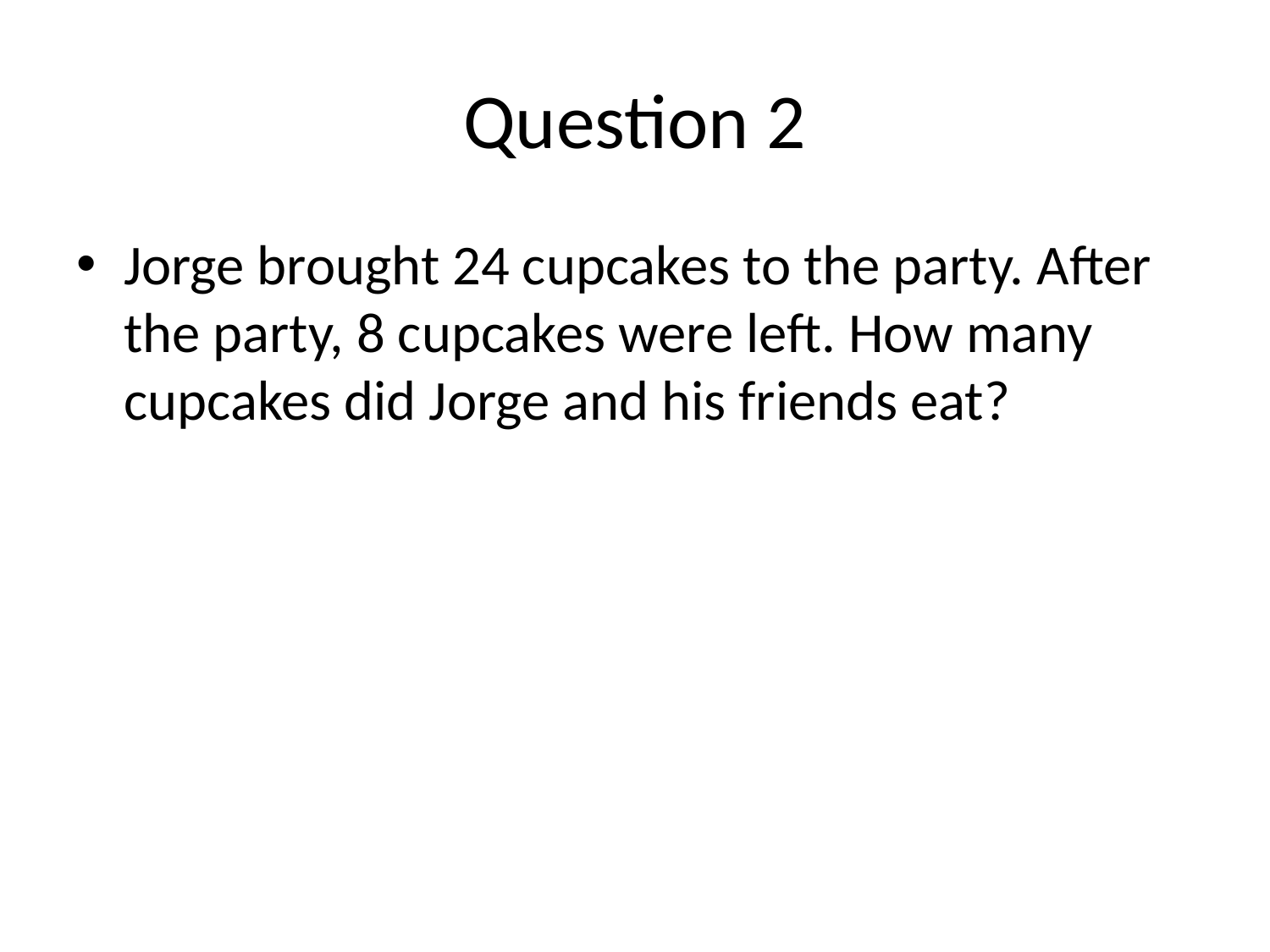

# Question 2
Jorge brought 24 cupcakes to the party. After the party, 8 cupcakes were left. How many cupcakes did Jorge and his friends eat?